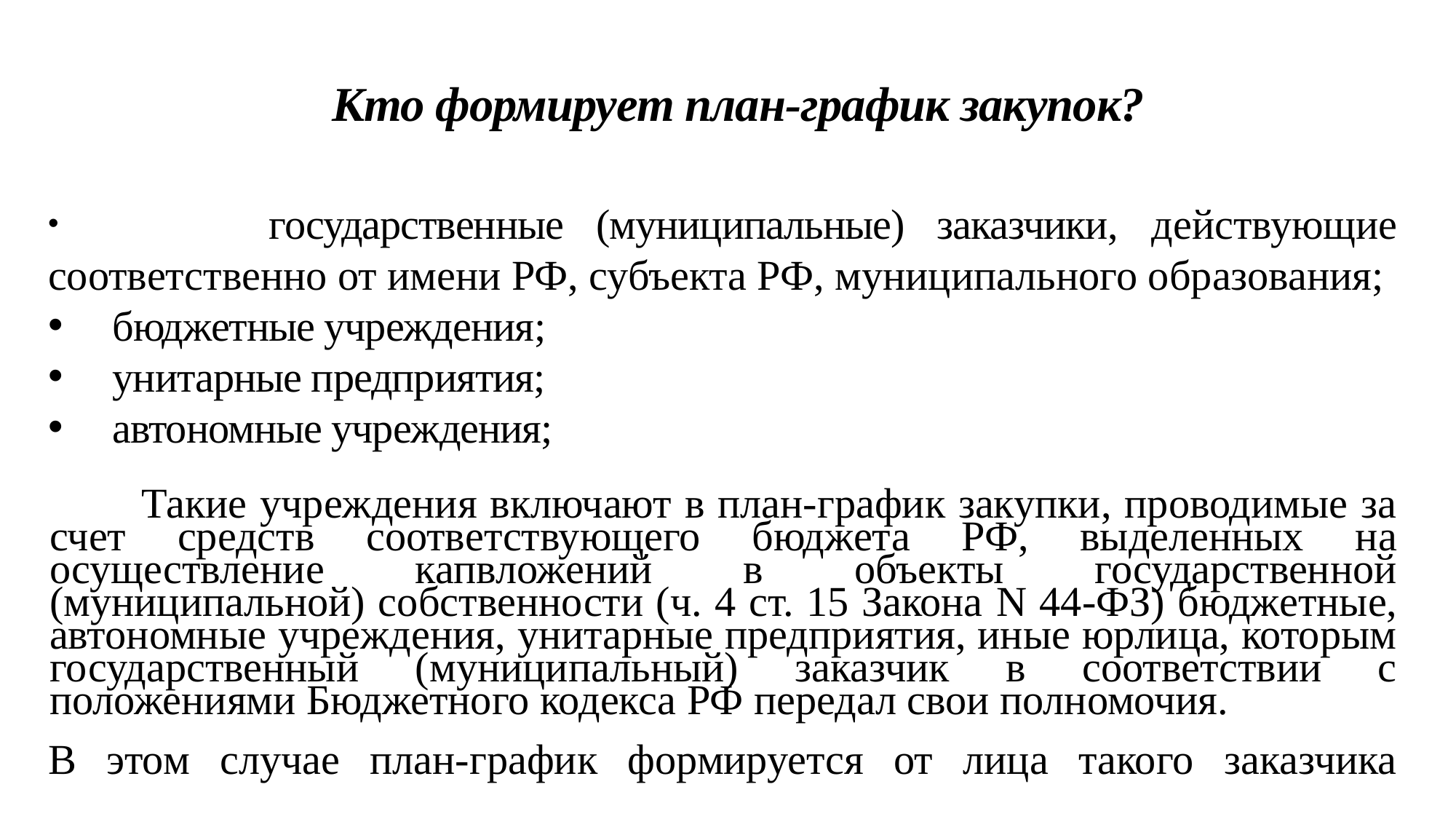

Кто формирует план-график закупок?
       государственные (муниципальные) заказчики, действующие соответственно от имени РФ, субъекта РФ, муниципального образования;
     бюджетные учреждения;
     унитарные предприятия;
     автономные учреждения;

       Такие учреждения включают в план-график закупки, проводимые за счет средств соответствующего бюджета РФ, выделенных на осуществление капвложений в объекты государственной (муниципальной) собственности (ч. 4 ст. 15 Закона N 44-ФЗ) бюджетные, автономные учреждения, унитарные предприятия, иные юрлица, которым государственный (муниципальный) заказчик в соответствии с положениями Бюджетного кодекса РФ передал свои полномочия.
В этом случае план-график формируется от лица такого заказчика